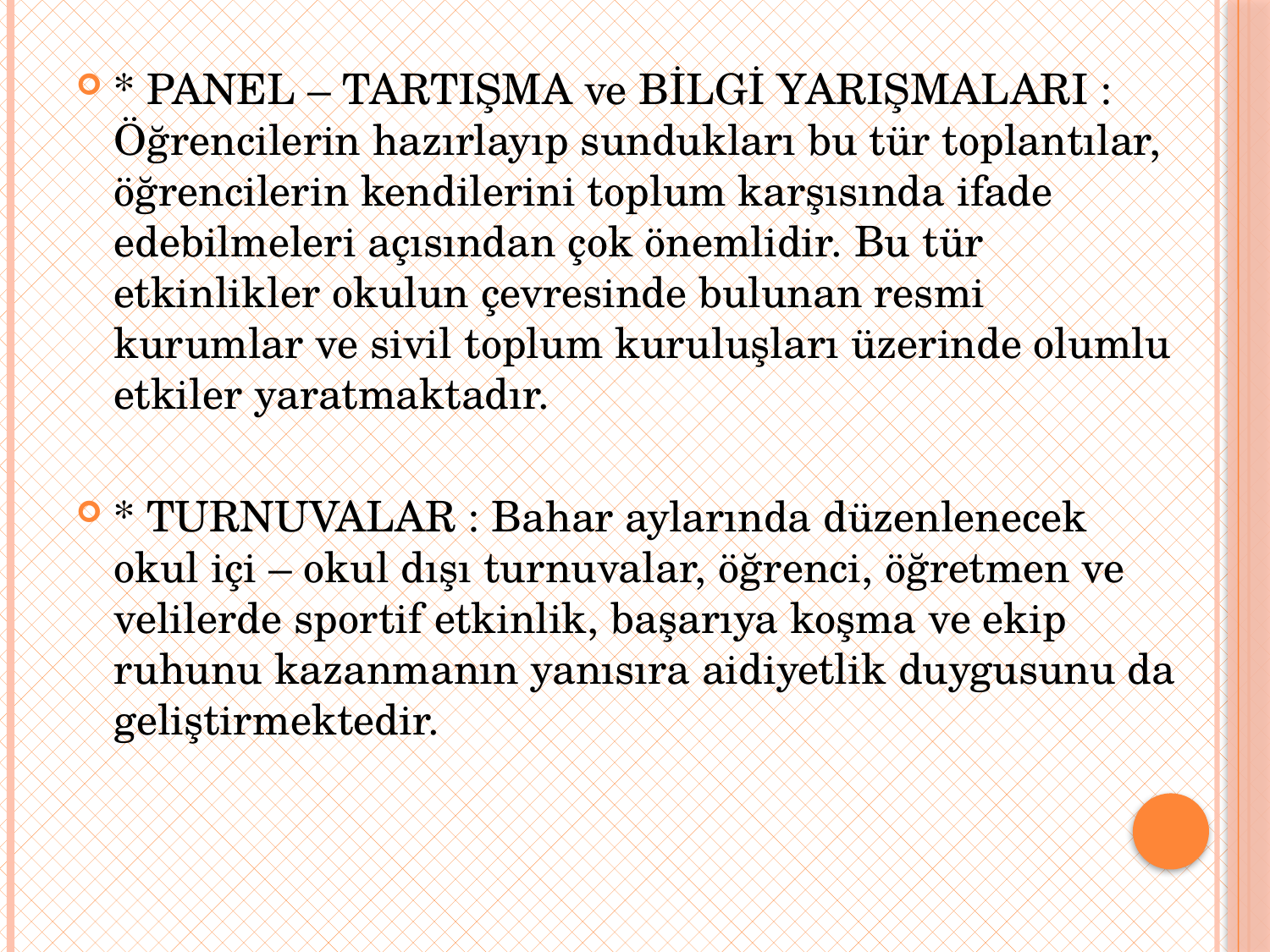

* PANEL – TARTIŞMA ve BİLGİ YARIŞMALARI : Öğrencilerin hazırlayıp sundukları bu tür toplantılar, öğrencilerin kendilerini toplum karşısında ifade edebilmeleri açısından çok önemlidir. Bu tür etkinlikler okulun çevresinde bulunan resmi kurumlar ve sivil toplum kuruluşları üzerinde olumlu etkiler yaratmaktadır.

* TURNUVALAR : Bahar aylarında düzenlenecek okul içi – okul dışı turnuvalar, öğrenci, öğretmen ve velilerde sportif etkinlik, başarıya koşma ve ekip ruhunu kazanmanın yanısıra aidiyetlik duygusunu da geliştirmektedir.